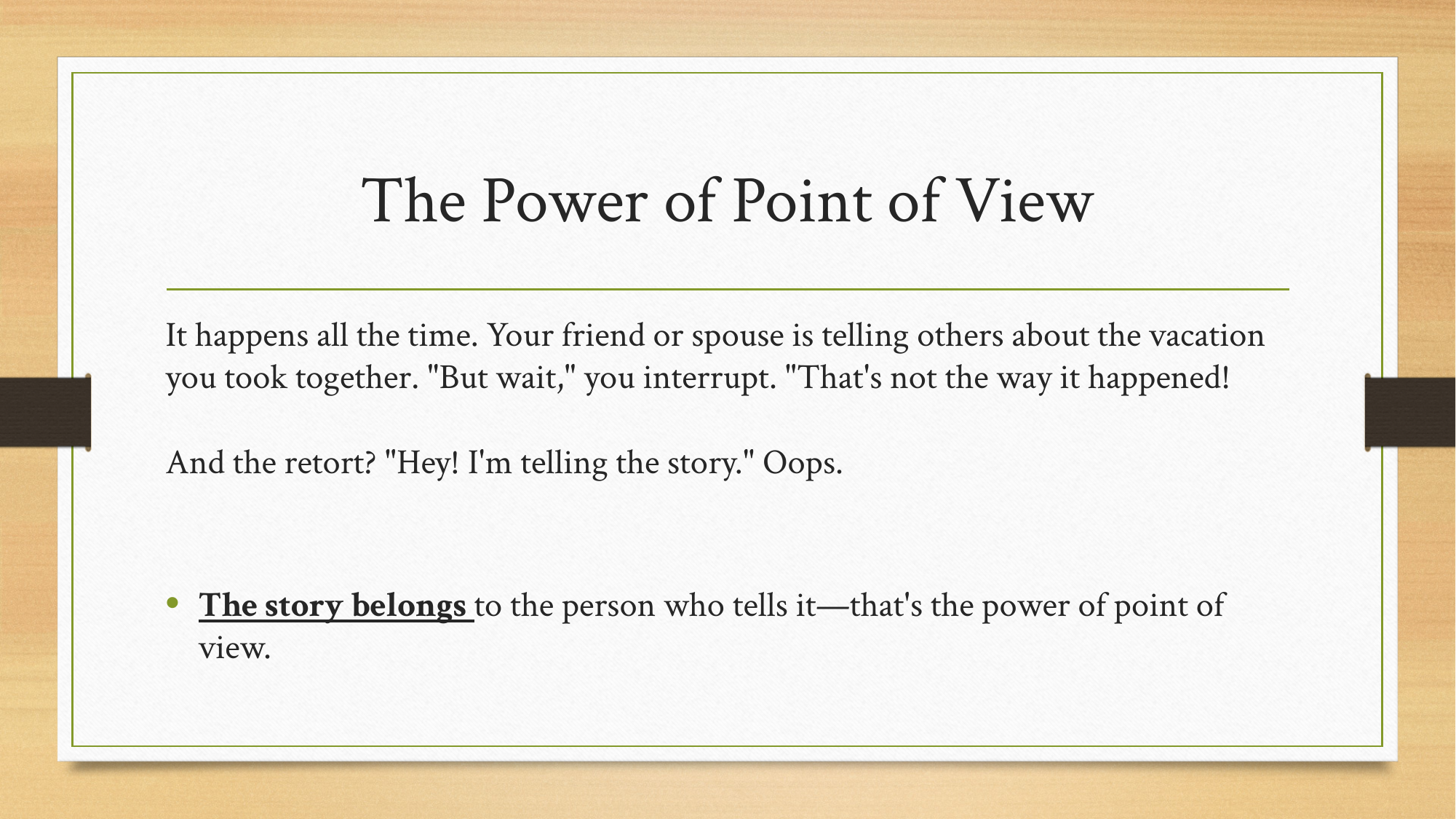

# The Power of Point of View
It happens all the time. Your friend or spouse is telling others about the vacation you took together. "But wait," you interrupt. "That's not the way it happened!
And the retort? "Hey! I'm telling the story." Oops.
The story belongs to the person who tells it—that's the power of point of view.